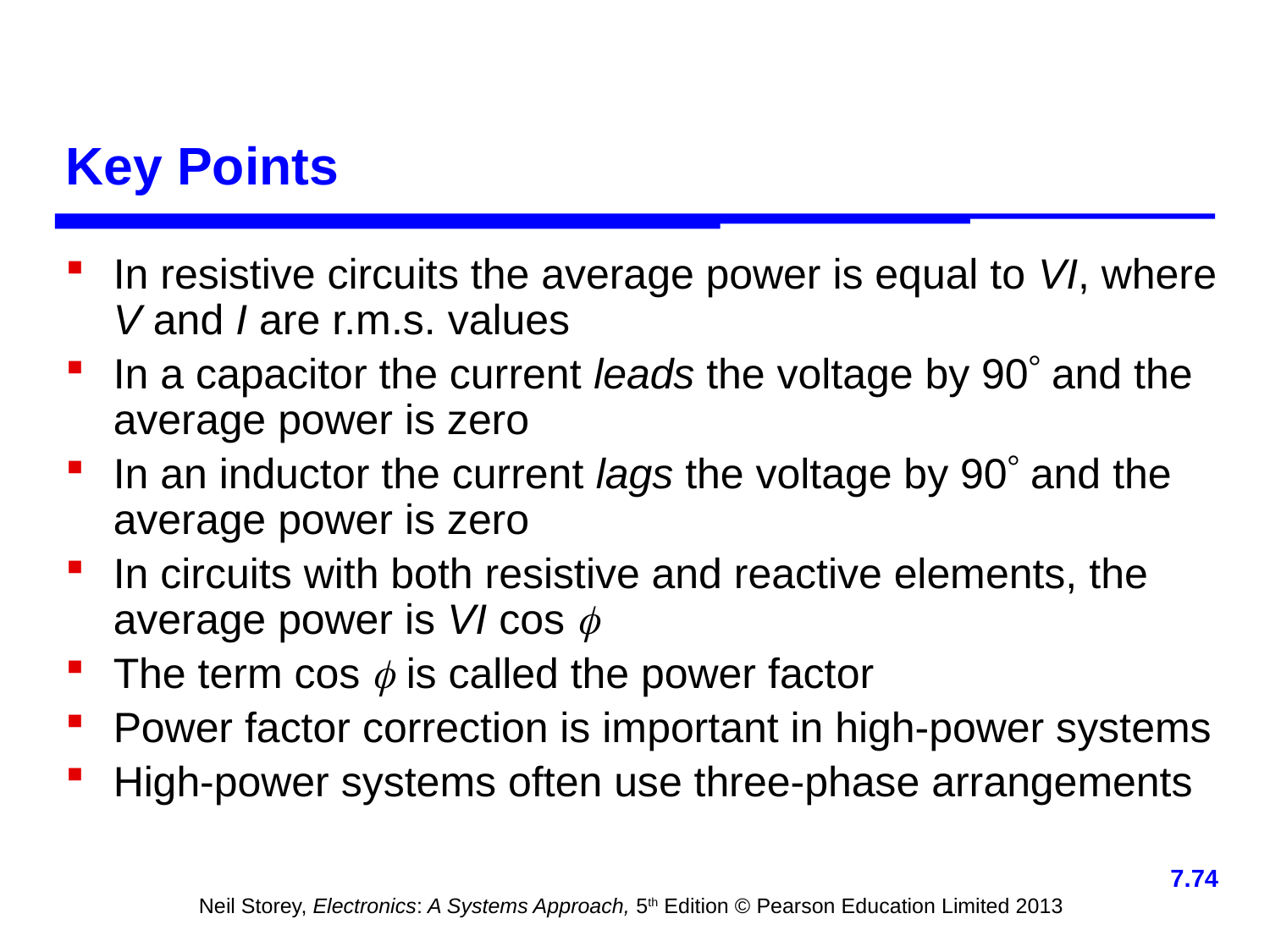

# Key Points
In resistive circuits the average power is equal to VI, where V and I are r.m.s. values
In a capacitor the current leads the voltage by 90° and the average power is zero
In an inductor the current lags the voltage by 90° and the average power is zero
In circuits with both resistive and reactive elements, the average power is VI cos φ
The term cos φ is called the power factor
Power factor correction is important in high-power systems
High-power systems often use three-phase arrangements